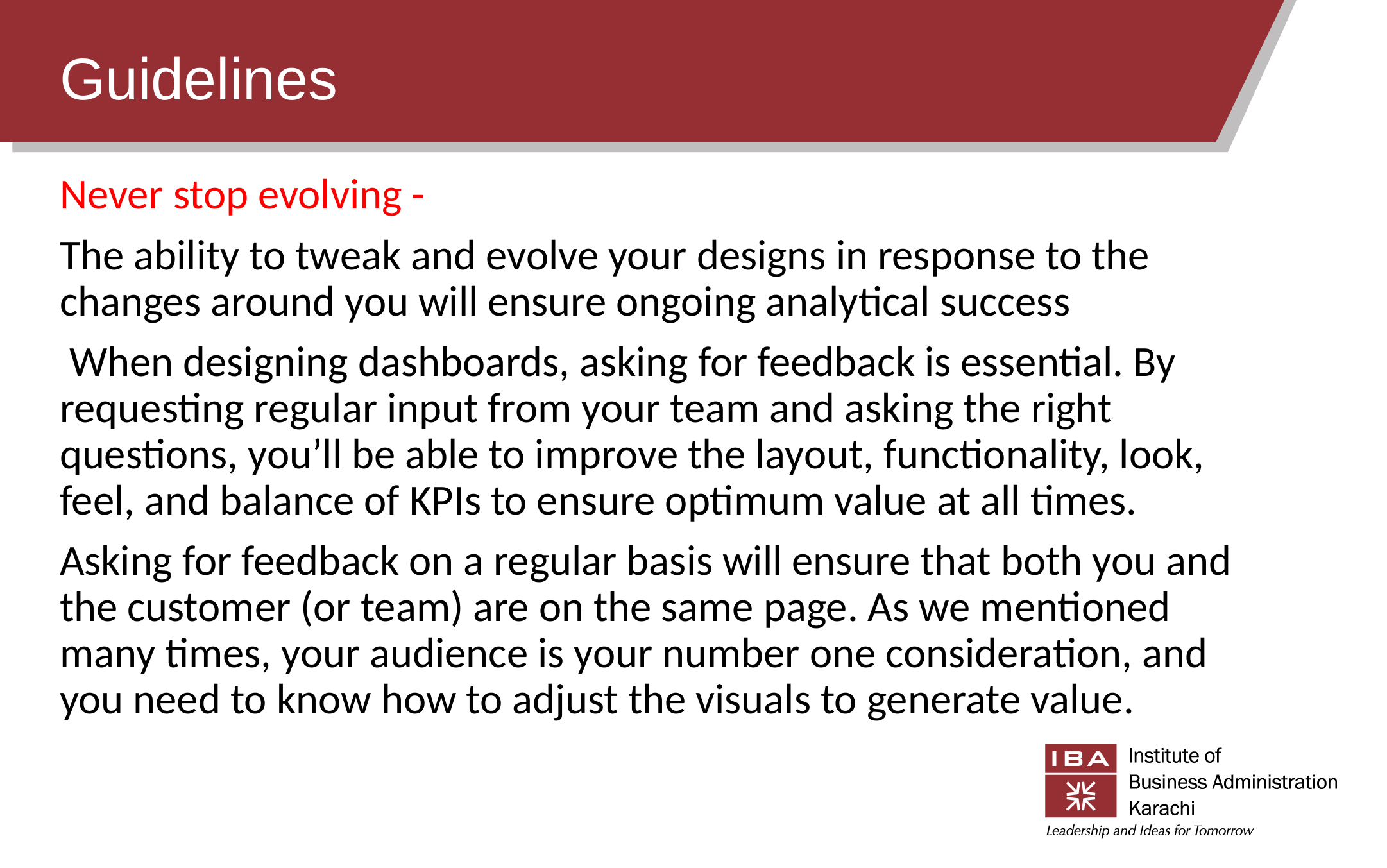

# Guidelines
Never stop evolving -
The ability to tweak and evolve your designs in response to the changes around you will ensure ongoing analytical success
 When designing dashboards, asking for feedback is essential. By requesting regular input from your team and asking the right questions, you’ll be able to improve the layout, functionality, look, feel, and balance of KPIs to ensure optimum value at all times.
Asking for feedback on a regular basis will ensure that both you and the customer (or team) are on the same page. As we mentioned many times, your audience is your number one consideration, and you need to know how to adjust the visuals to generate value.